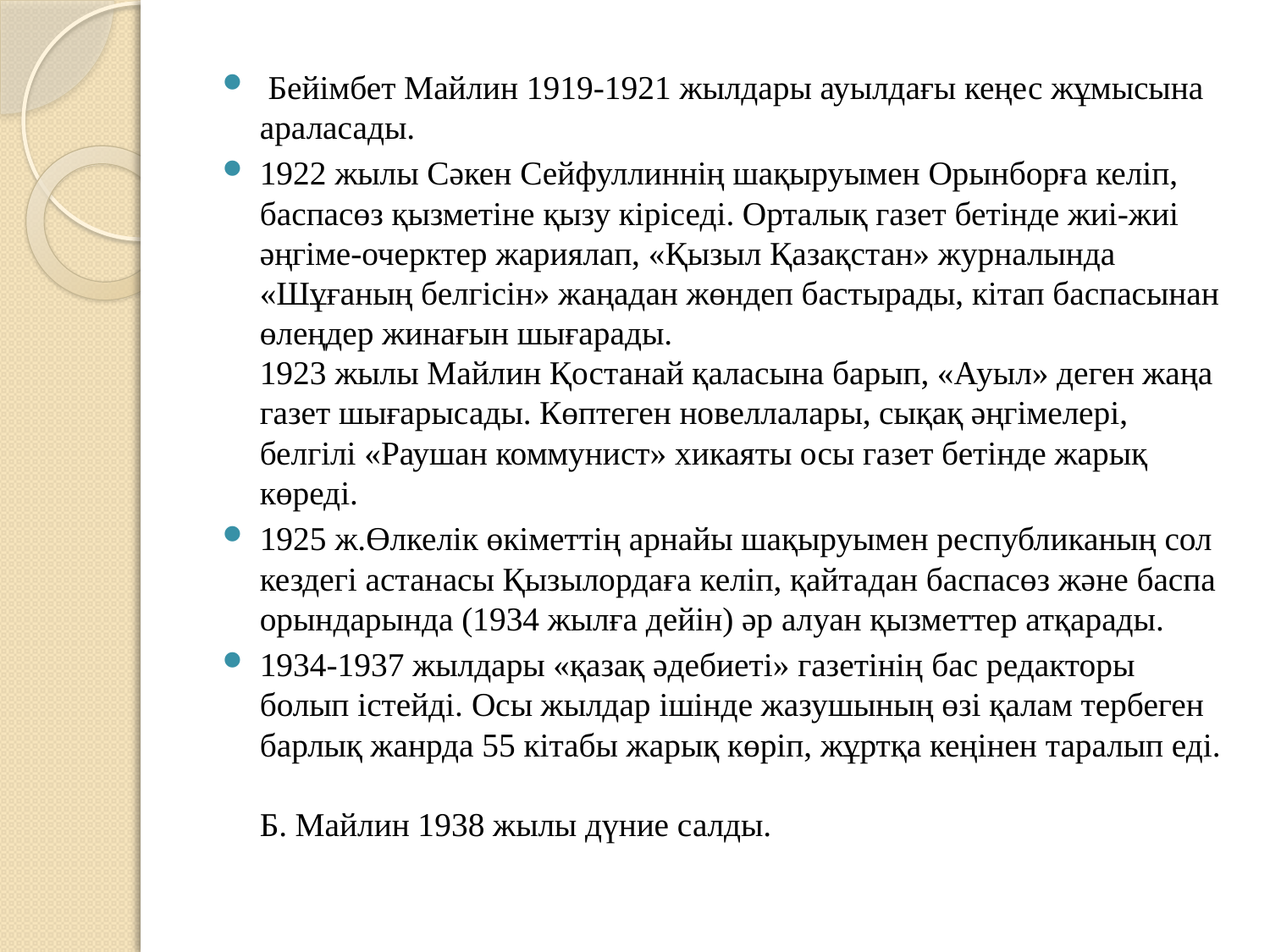

Бейімбет Майлин 1919-1921 жылдары ауылдағы кеңес жұмысына араласады.
1922 жылы Сәкен Сейфуллиннің шақыруымен Орынборға келіп, баспасөз қызметіне қызу кіріседі. Орталық газет бетінде жиі-жиі әңгіме-очерктер жариялап, «Қызыл Қазақстан» журналында «Шұғаның белгісін» жаңадан жөндеп бастырады, кітап баспасынан өлеңдер жинағын шығарады.
1923 жылы Майлин Қостанай қаласына барып, «Ауыл» деген жаңа газет шығарысады. Көптеген новеллалары, сықақ әңгімелері, белгілі «Раушан коммунист» хикаяты осы газет бетінде жарық көреді.
1925 ж.Өлкелік өкіметтің арнайы шақыруымен республиканың сол кездегі астанасы Қызылордаға келіп, қайтадан баспасөз және баспа орындарында (1934 жылға дейін) әр алуан қызметтер атқарады.
1934-1937 жылдары «қазақ әдебиеті» газетінің бас редакторы болып істейді. Осы жылдар ішінде жазушының өзі қалам тербеген барлық жанрда 55 кітабы жарық көріп, жұртқа кеңінен таралып еді.
Б. Майлин 1938 жылы дүние салды.